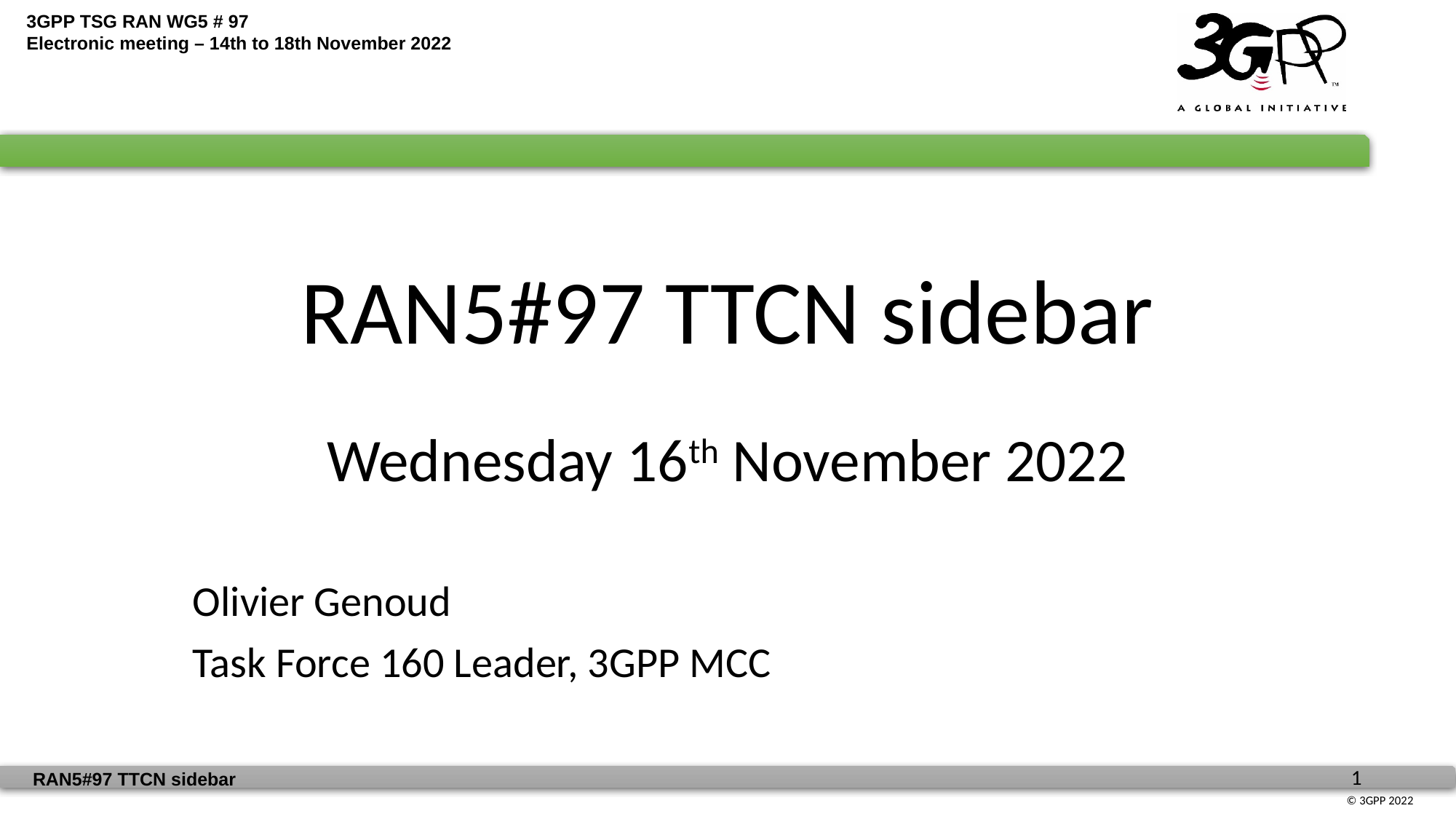

# RAN5#97 TTCN sidebar Wednesday 16th November 2022
Olivier Genoud
Task Force 160 Leader, 3GPP MCC